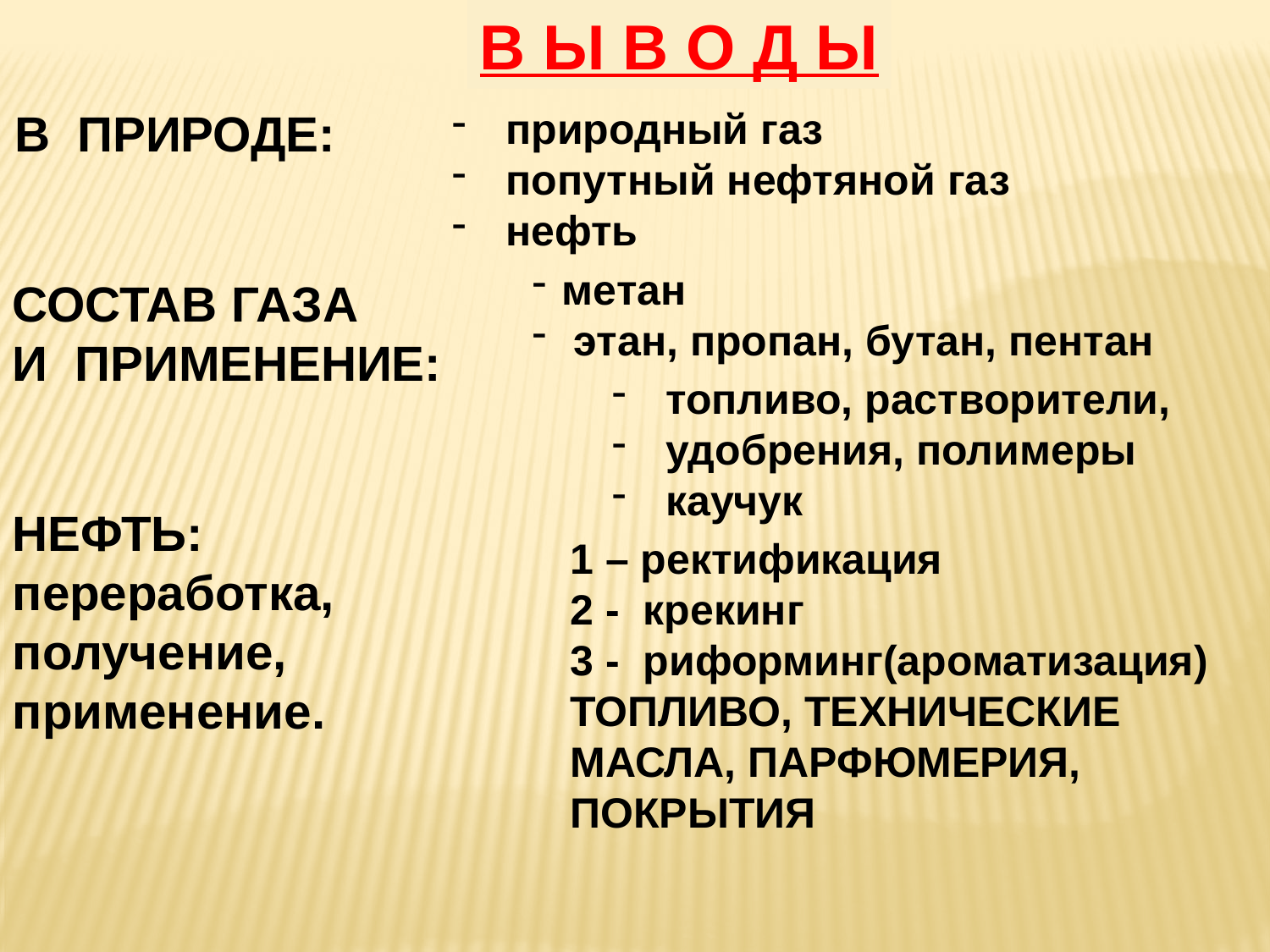

В Ы В О Д Ы
В  ПРИРОДЕ:
  природный газ
  попутный нефтяной газ
  нефть
метан
 этан, пропан, бутан, пентан
СОСТАВ ГАЗА
И  ПРИМЕНЕНИЕ:
  топливо, растворители,
  удобрения, полимеры
  каучук
НЕФТЬ:
переработка,
получение,
применение.

1 – ректификация
2 -  крекинг
3 -  риформинг(ароматизация)
ТОПЛИВО, ТЕХНИЧЕСКИЕ
МАСЛА, ПАРФЮМЕРИЯ,
ПОКРЫТИЯ